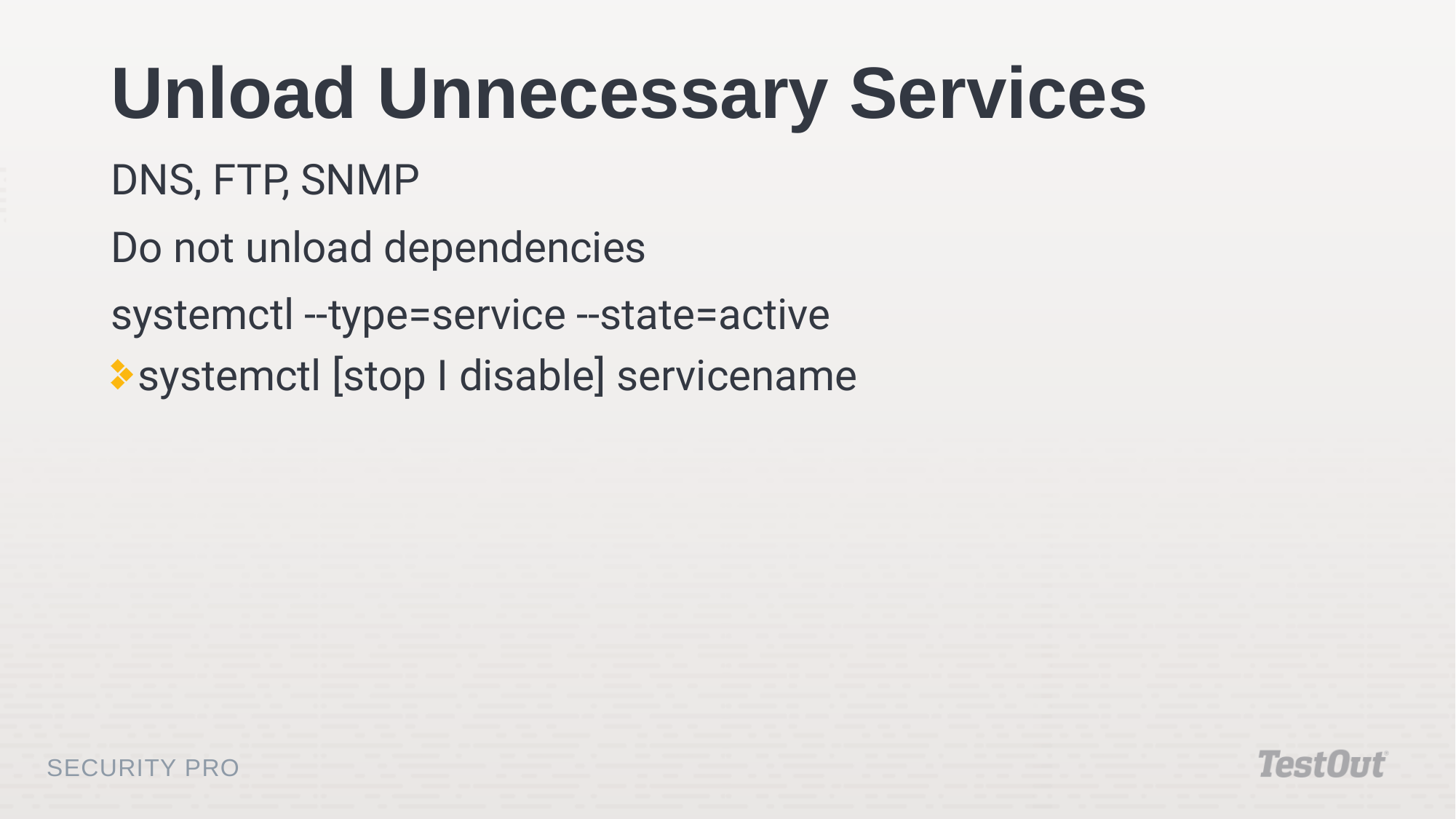

# Unload Unnecessary Services
DNS, FTP, SNMP
Do not unload dependencies
systemctl --type=service --state=active
systemctl [stop I disable] servicename
Security Pro